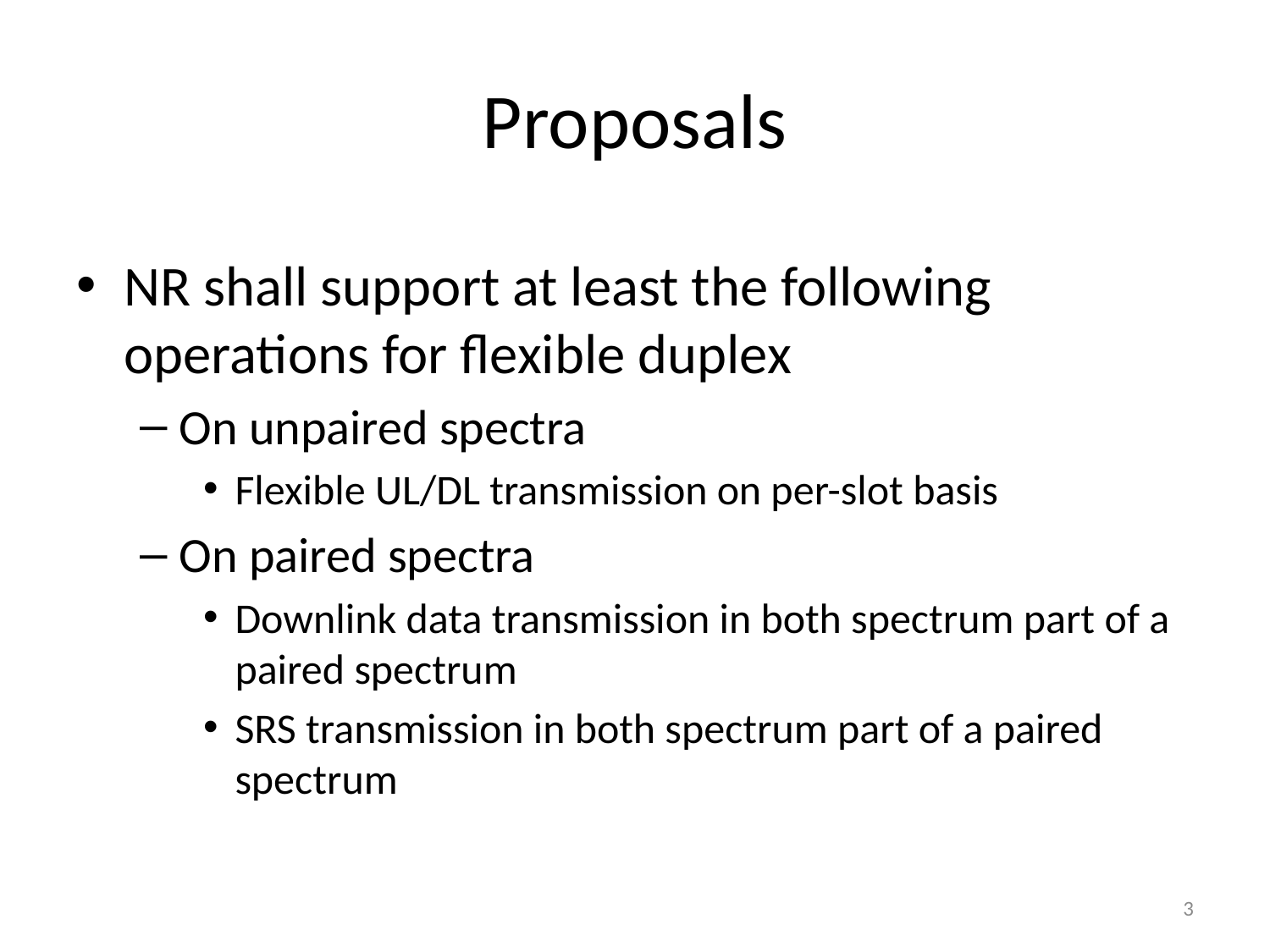

# Proposals
NR shall support at least the following operations for flexible duplex
On unpaired spectra
Flexible UL/DL transmission on per-slot basis
On paired spectra
Downlink data transmission in both spectrum part of a paired spectrum
SRS transmission in both spectrum part of a paired spectrum

3